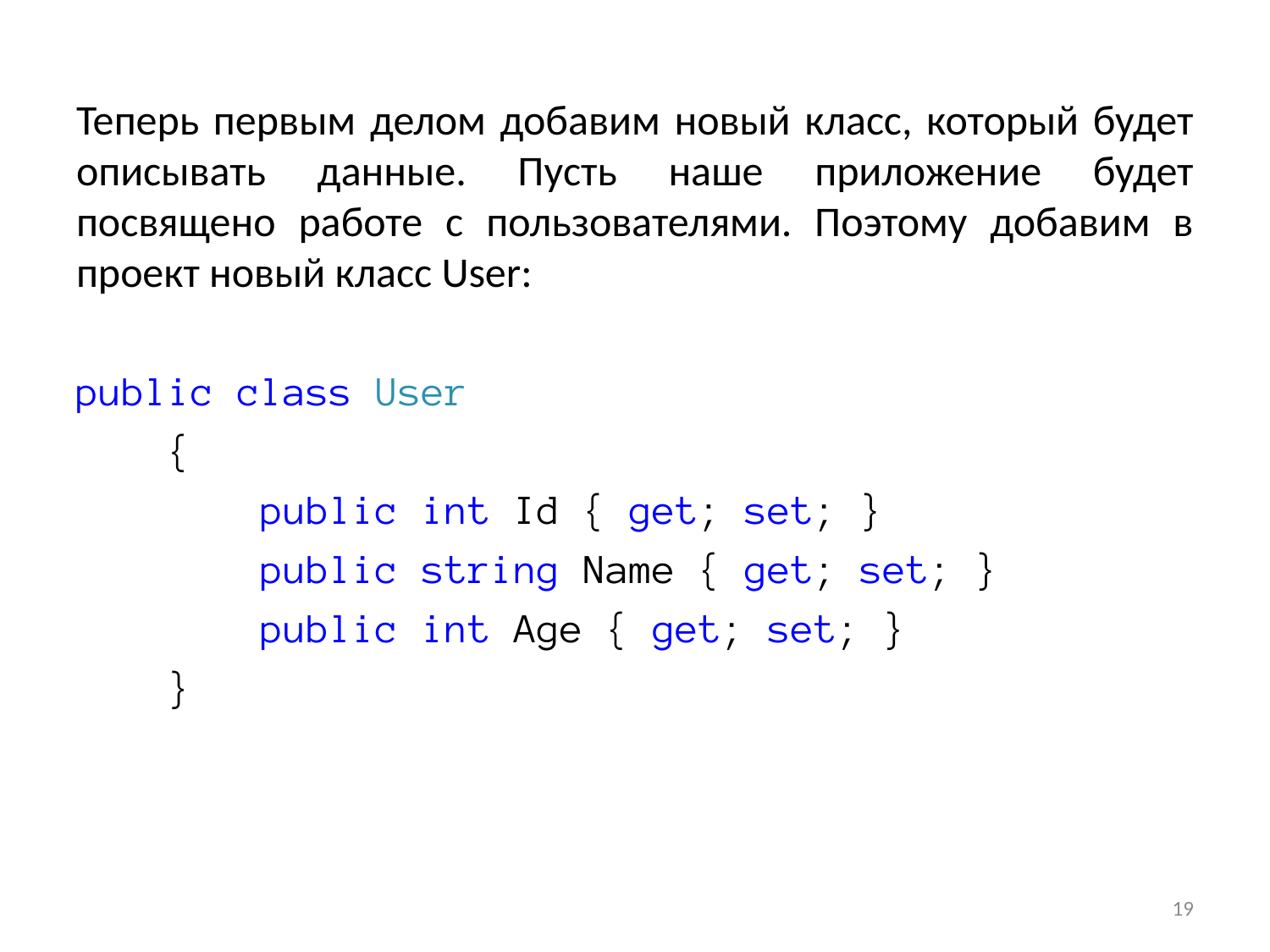

Теперь первым делом добавим новый класс, который будет описывать данные. Пусть наше приложение будет посвящено работе с пользователями. Поэтому добавим в проект новый класс User:

public class User
    {
        public int Id { get; set; }
        public string Name { get; set; }
        public int Age { get; set; }
    }
19